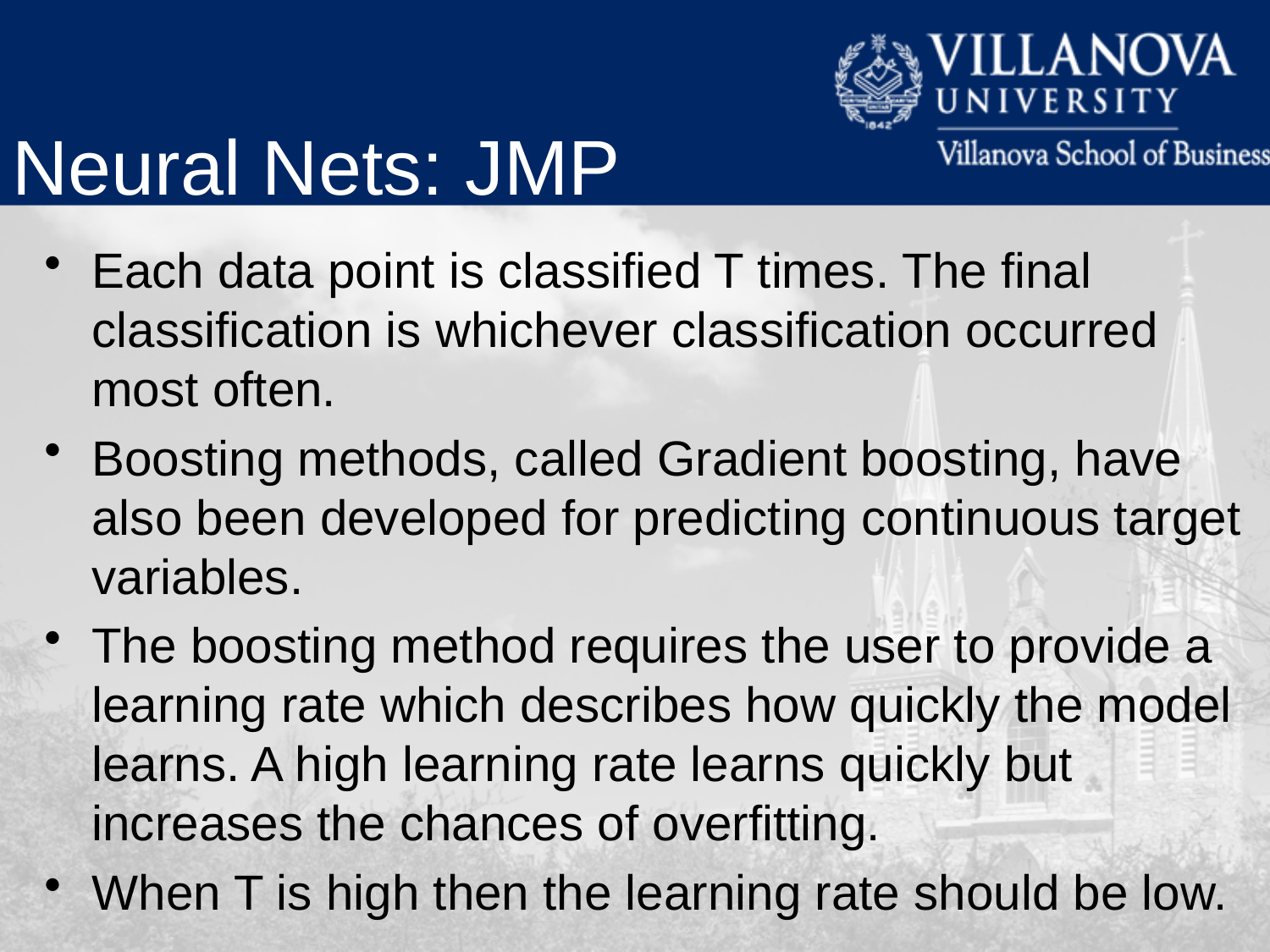

Neural Nets: JMP
Each data point is classified T times. The final classification is whichever classification occurred most often.
Boosting methods, called Gradient boosting, have also been developed for predicting continuous target variables.
The boosting method requires the user to provide a learning rate which describes how quickly the model learns. A high learning rate learns quickly but increases the chances of overfitting.
When T is high then the learning rate should be low.